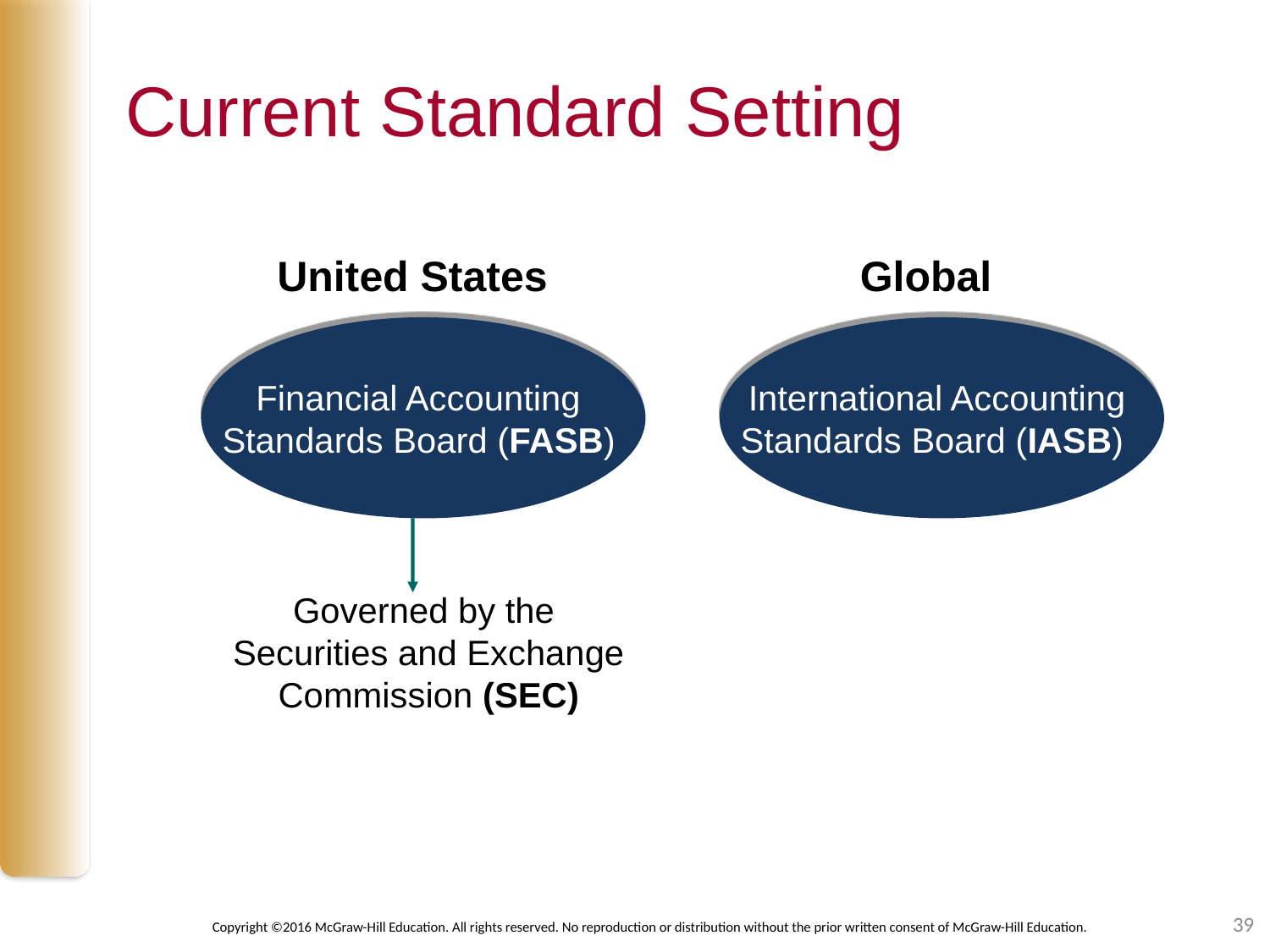

# Current Standard Setting
United States
Global
Financial Accounting
Standards Board (FASB)
International Accounting
Standards Board (IASB)

Governed by the
Securities and Exchange Commission (SEC)
39
Copyright ©2016 McGraw-Hill Education. All rights reserved. No reproduction or distribution without the prior written consent of McGraw-Hill Education.